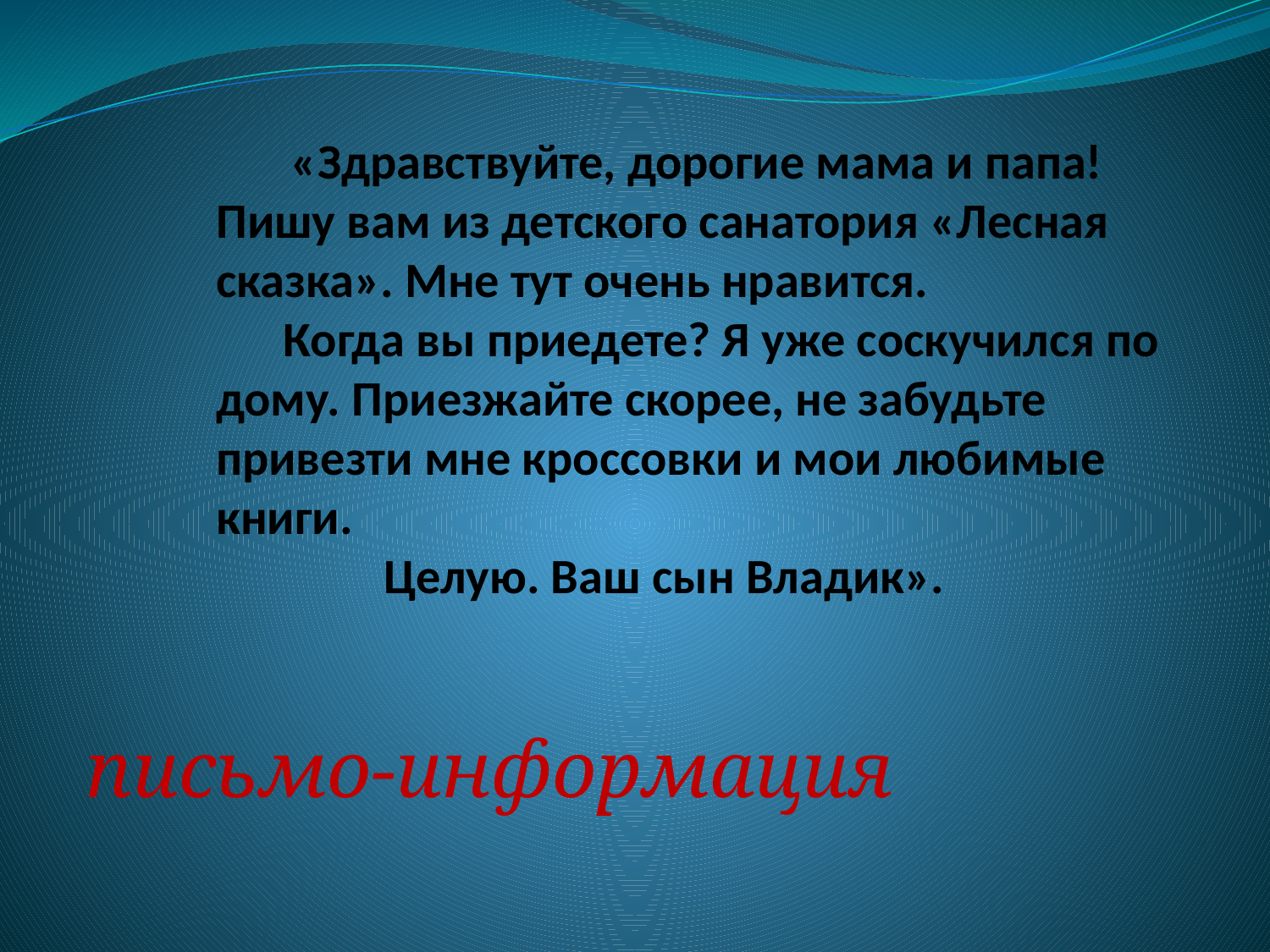

# «Здравствуйте, дорогие мама и папа! Пишу вам из детского санатория «Лесная сказка». Мне тут очень нравится. Когда вы приедете? Я уже соскучился по дому. Приезжайте скорее, не забудьте привезти мне кроссовки и мои любимые книги. Целую. Ваш сын Владик».
письмо-информация